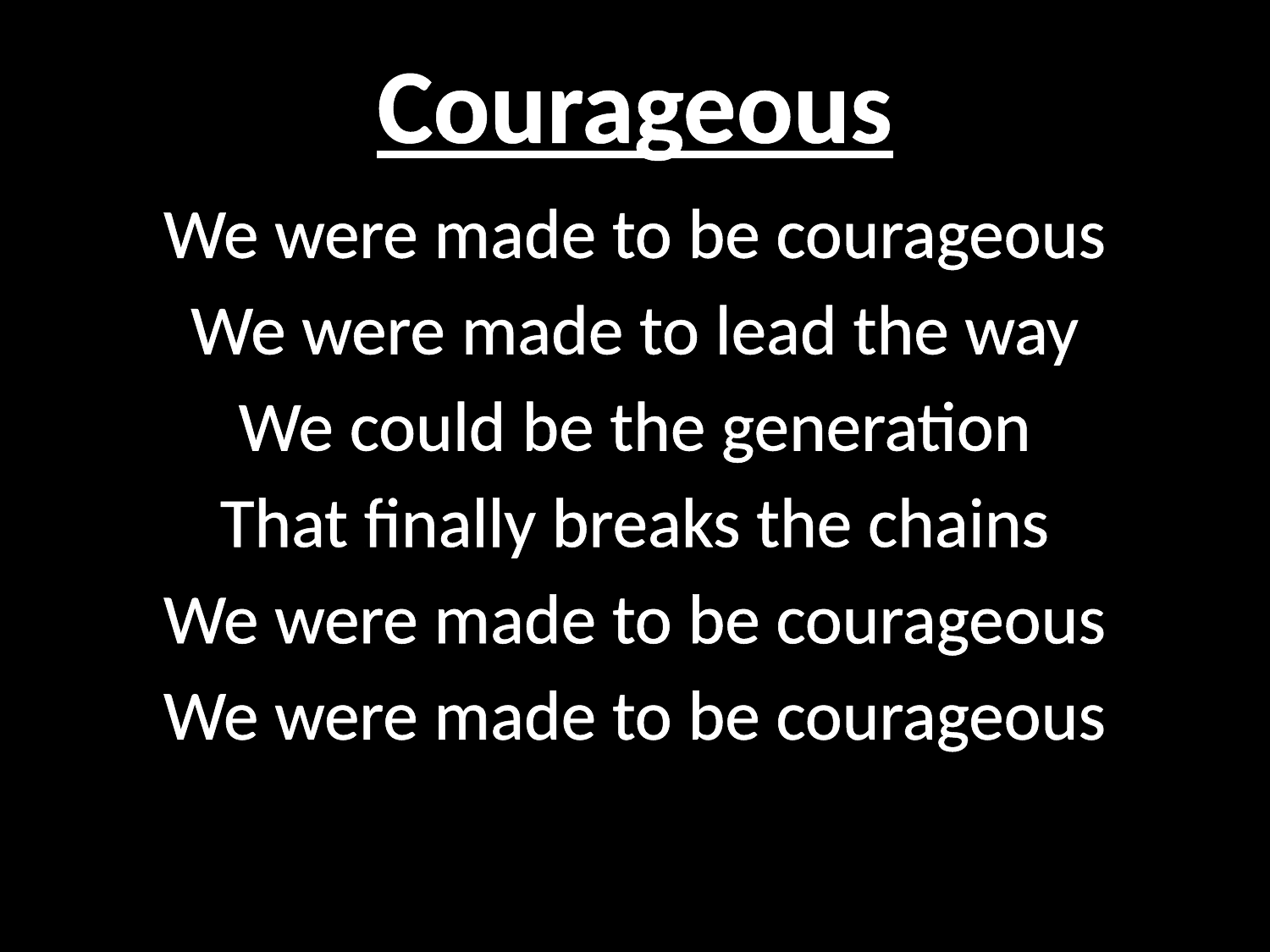

# Courageous
We were made to be courageous
We were made to lead the way
We could be the generation
That finally breaks the chains
We were made to be courageous
We were made to be courageous